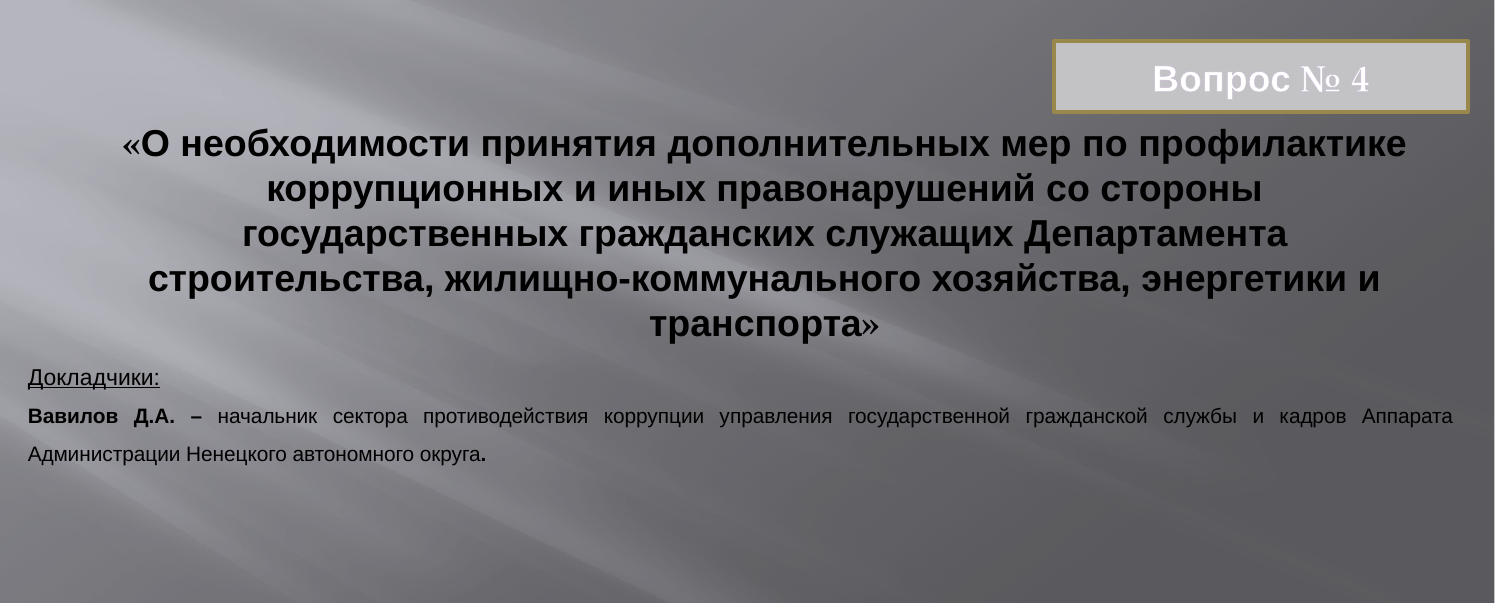

Вопрос № 4
#
«О необходимости принятия дополнительных мер по профилактике коррупционных и иных правонарушений со стороны государственных гражданских служащих Департамента строительства, жилищно-коммунального хозяйства, энергетики и транспорта»

Докладчики:
Вавилов Д.А. – начальник сектора противодействия коррупции управления государственной гражданской службы и кадров Аппарата Администрации Ненецкого автономного округа.